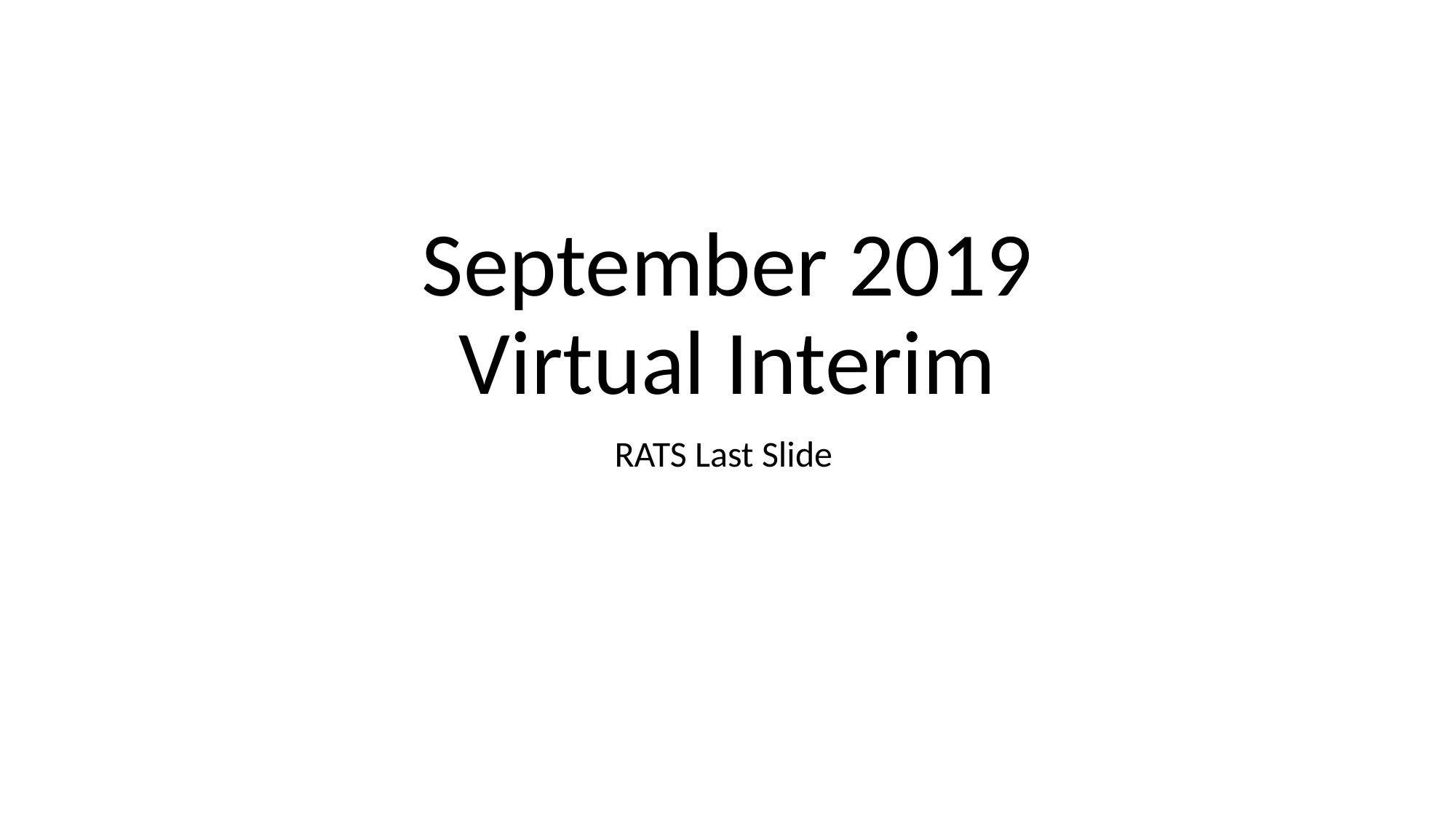

# September 2019 Virtual Interim
RATS Last Slide